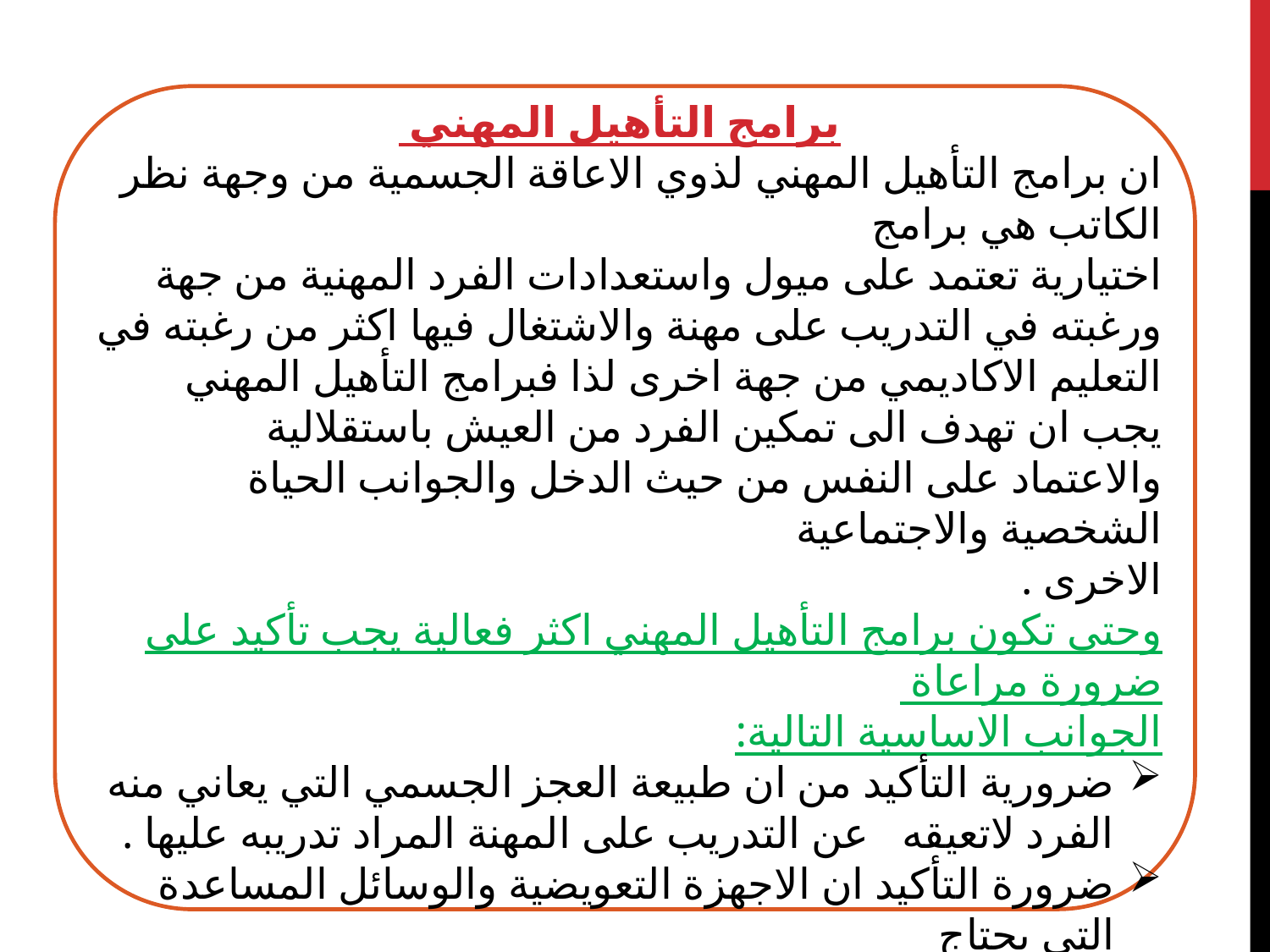

برامج التأهيل المهني
ان برامج التأهيل المهني لذوي الاعاقة الجسمية من وجهة نظر الكاتب هي برامج
اختيارية تعتمد على ميول واستعدادات الفرد المهنية من جهة ورغبته في التدريب على مهنة والاشتغال فيها اكثر من رغبته في التعليم الاكاديمي من جهة اخرى لذا فبرامج التأهيل المهني  يجب ان تهدف الى تمكين الفرد من العيش باستقلالية
والاعتماد على النفس من حيث الدخل والجوانب الحياة الشخصية والاجتماعية
الاخرى .
وحتى تكون برامج التأهيل المهني اكثر فعالية يجب تأكيد على ضرورة مراعاة
الجوانب الاساسية التالية:
ضرورية التأكيد من ان طبيعة العجز الجسمي التي يعاني منه الفرد لاتعيقه   عن التدريب على المهنة المراد تدريبه عليها .
ضرورة التأكيد ان الاجهزة التعويضية والوسائل المساعدة التي يحتاج
    يستخدمها الفرد ملائمة لمتطلبات  المهنة وظروف العمل .
ضرورة التأكد من ان برامج التأهيل المهني المتوفرة تنسجم مع ظروف العمل
    والمهن المتوفرة في السوق .